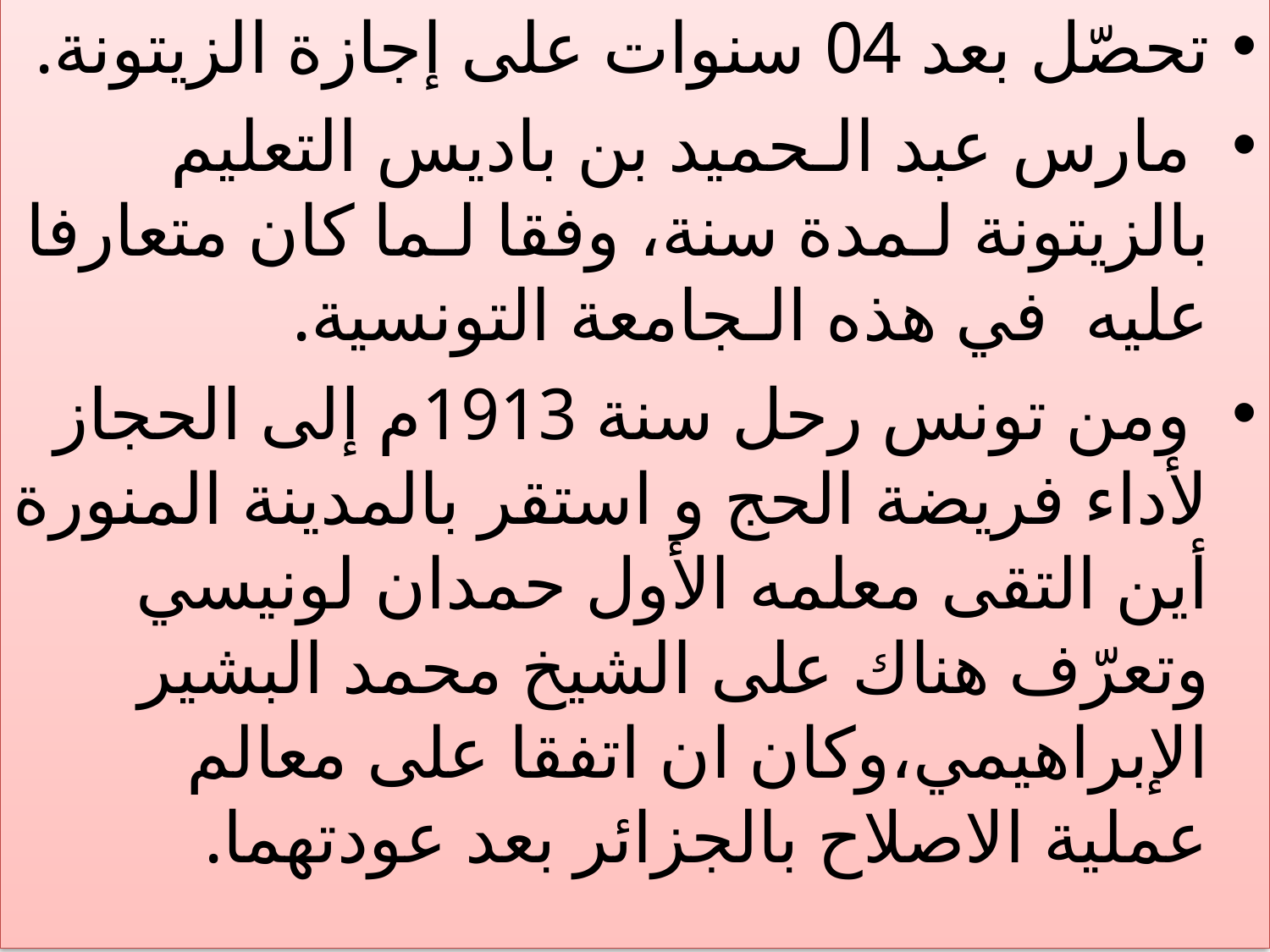

تحصّل بعد 04 سنوات على إجازة الزيتونة.
 مارس عبد الـحميد بن باديس التعليم بالزيتونة لـمدة سنة، وفقا لـما كان متعارفا عليه  في هذه الـجامعة التونسية.
 ومن تونس رحل سنة 1913م إلى الحجاز لأداء فريضة الحج و استقر بالمدينة المنورة أين التقى معلمه الأول حمدان لونيسي وتعرّف هناك على الشيخ محمد البشير الإبراهيمي،وكان ان اتفقا على معالم عملية الاصلاح بالجزائر بعد عودتهما.